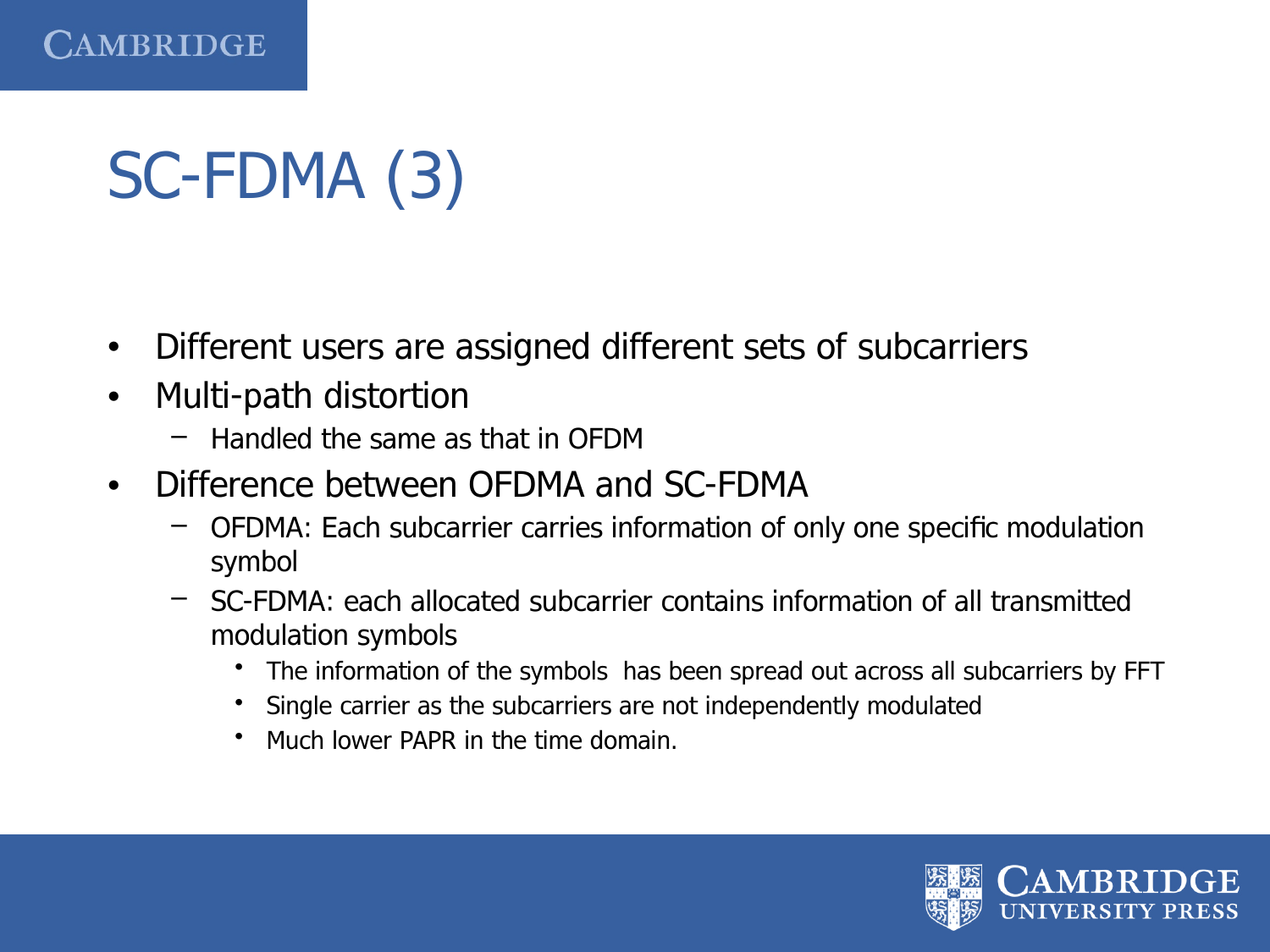

# SC-FDMA (3)
Different users are assigned different sets of subcarriers
Multi-path distortion
Handled the same as that in OFDM
Difference between OFDMA and SC-FDMA
OFDMA: Each subcarrier carries information of only one specific modulation symbol
SC-FDMA: each allocated subcarrier contains information of all transmitted modulation symbols
The information of the symbols  has been spread out across all subcarriers by FFT
Single carrier as the subcarriers are not independently modulated
Much lower PAPR in the time domain.